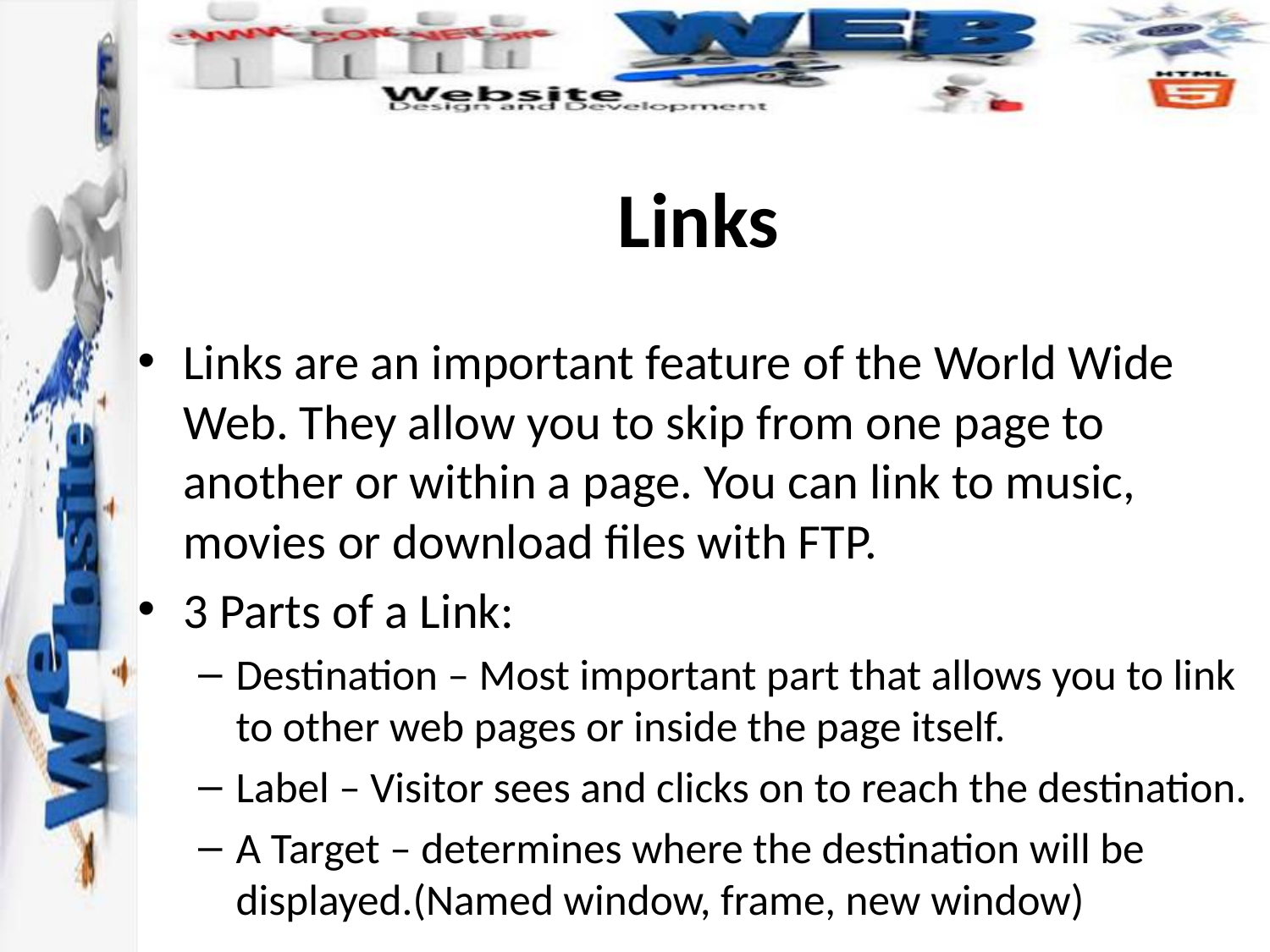

# Links
Links are an important feature of the World Wide Web. They allow you to skip from one page to another or within a page. You can link to music, movies or download files with FTP.
3 Parts of a Link:
Destination – Most important part that allows you to link to other web pages or inside the page itself.
Label – Visitor sees and clicks on to reach the destination.
A Target – determines where the destination will be displayed.(Named window, frame, new window)